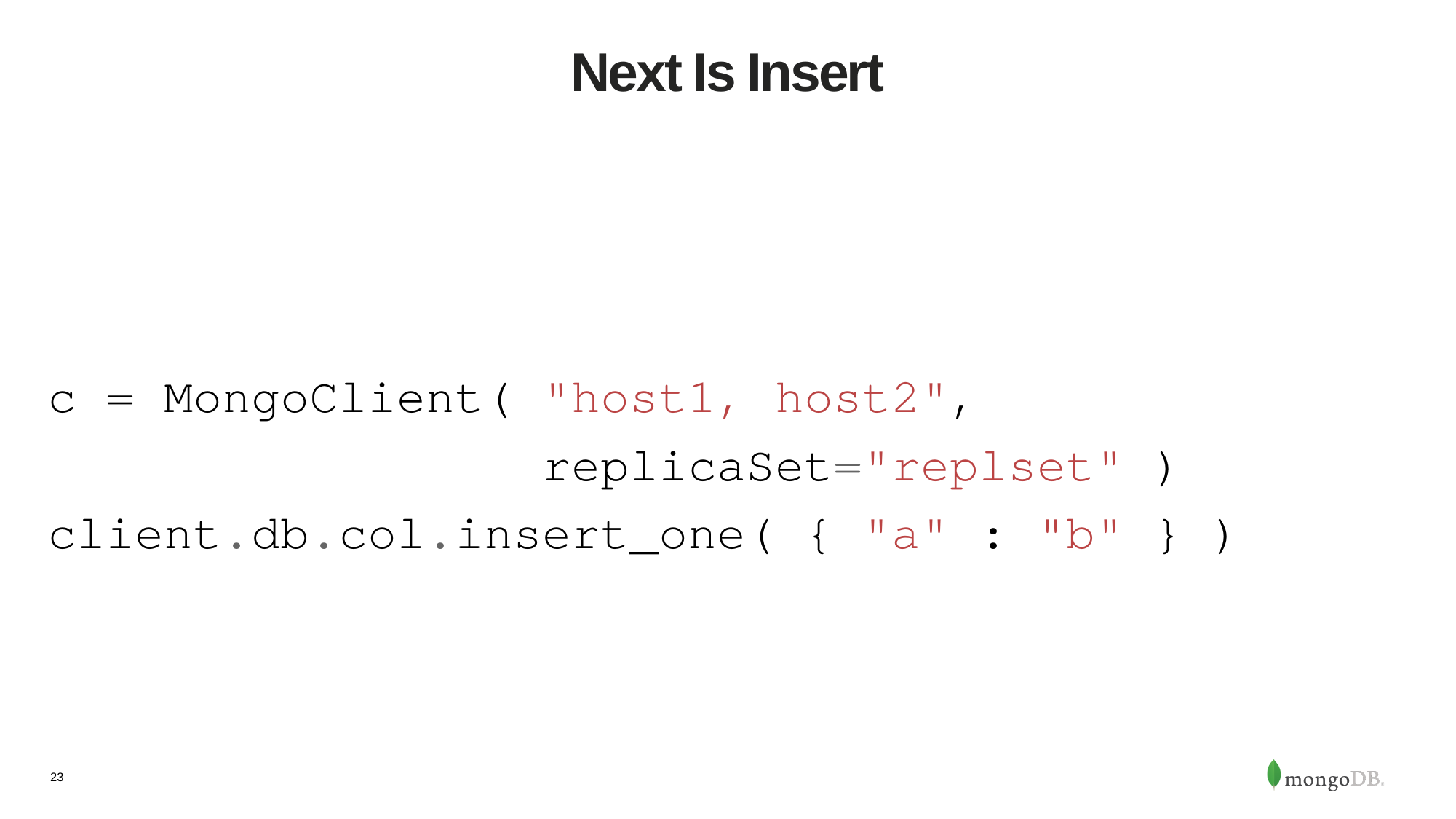

# Next Is Insert

c = MongoClient( "host1, host2",
                 replicaSet="replset" )
client.db.col.insert_one( { "a" : "b" } )